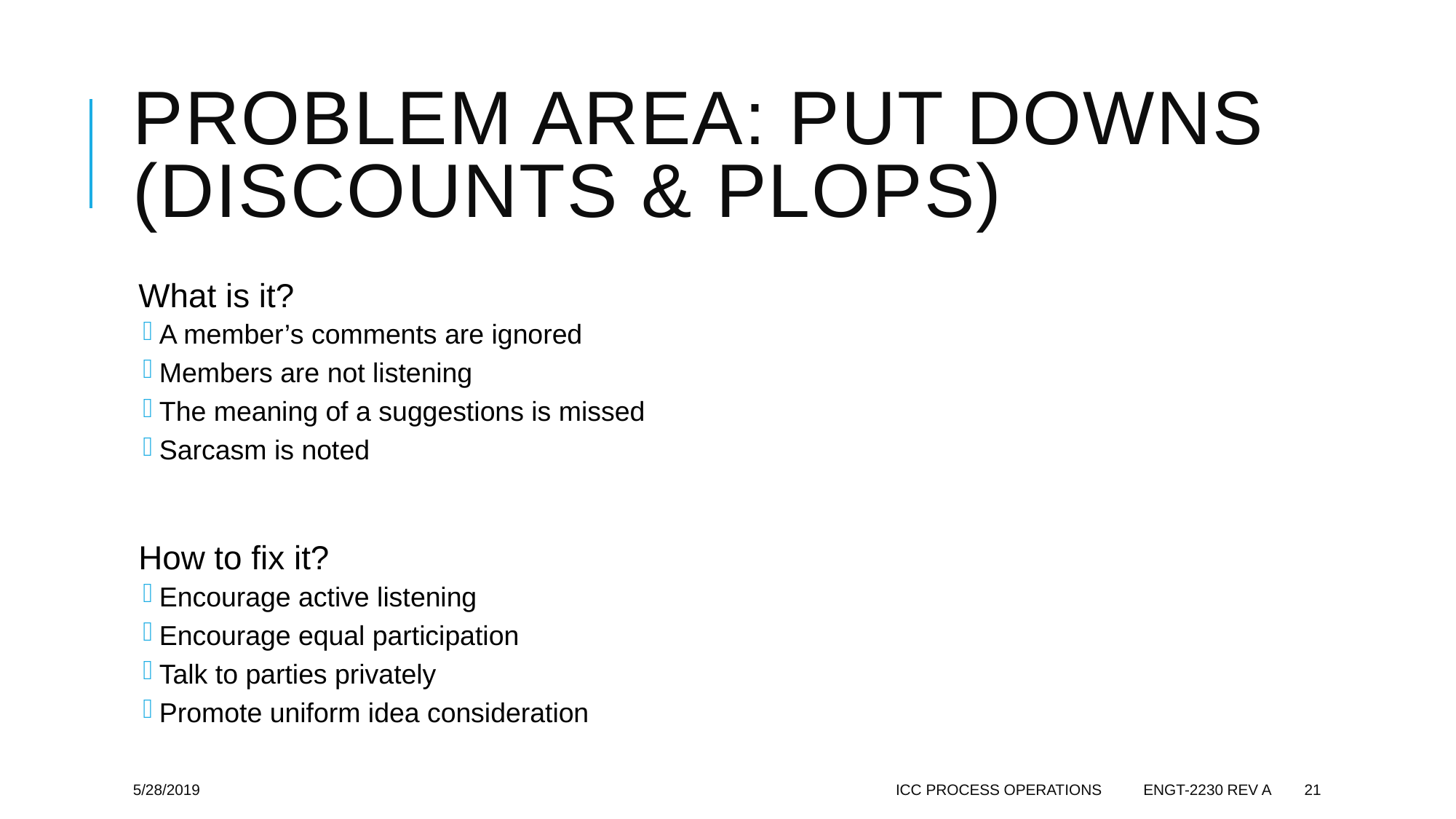

# Problem Area: Put Downs (Discounts & plops)
What is it?
A member’s comments are ignored
Members are not listening
The meaning of a suggestions is missed
Sarcasm is noted

How to fix it?
Encourage active listening
Encourage equal participation
Talk to parties privately
Promote uniform idea consideration
5/28/2019
ICC Process Operations          ENGT-2230 Rev A
21